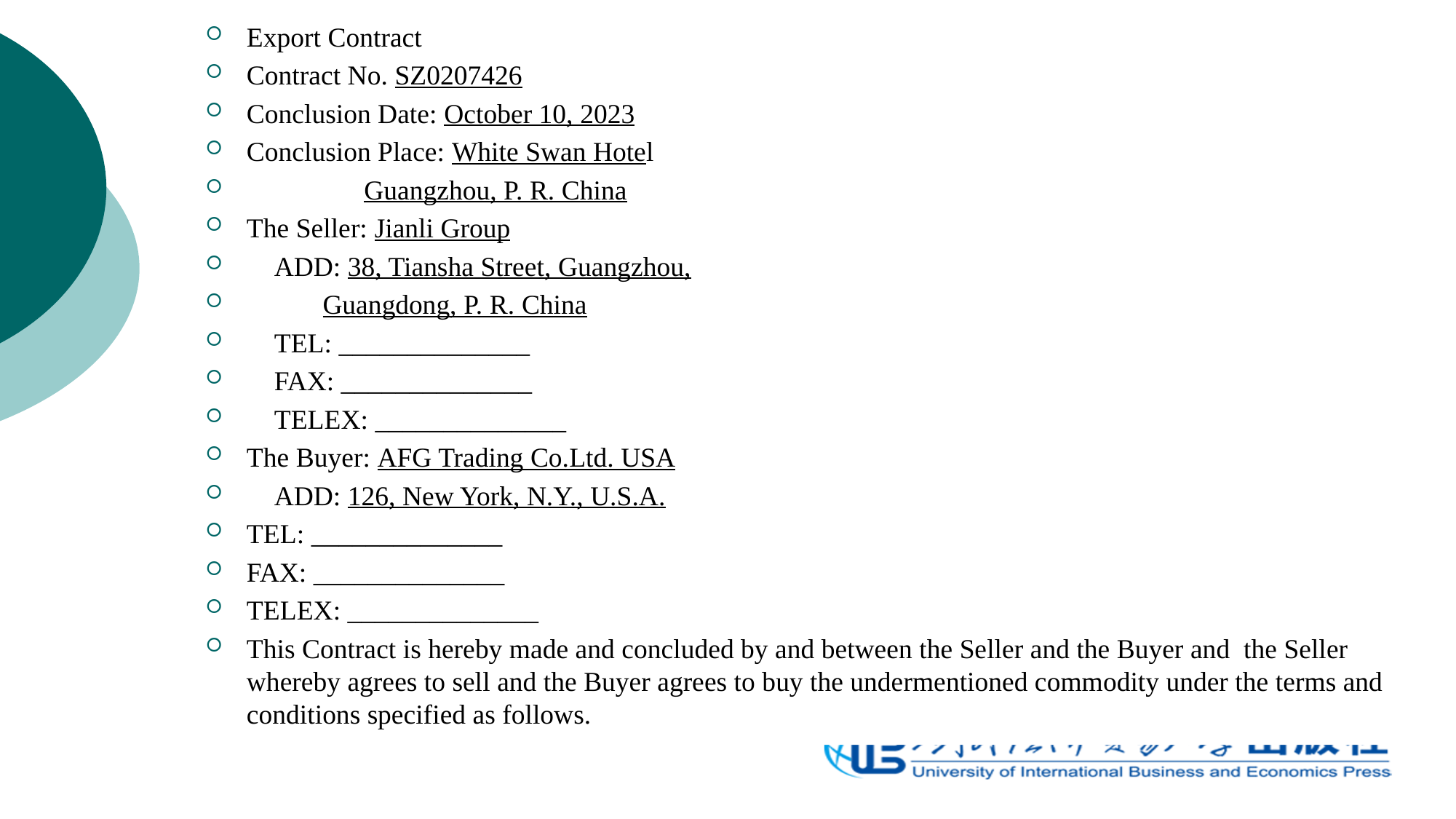

Export Contract
Contract No. SZ0207426
Conclusion Date: October 10, 2023
Conclusion Place: White Swan Hotel
                 Guangzhou, P. R. China
The Seller: Jianli Group
    ADD: 38, Tiansha Street, Guangzhou,
           Guangdong, P. R. China
    TEL: ______________
    FAX: ______________
    TELEX: ______________
The Buyer: AFG Trading Co.Ltd. USA
    ADD: 126, New York, N.Y., U.S.A.
TEL: ______________
FAX: ______________
TELEX: ______________
This Contract is hereby made and concluded by and between the Seller and the Buyer and  the Seller whereby agrees to sell and the Buyer agrees to buy the undermentioned commodity under the terms and conditions specified as follows.